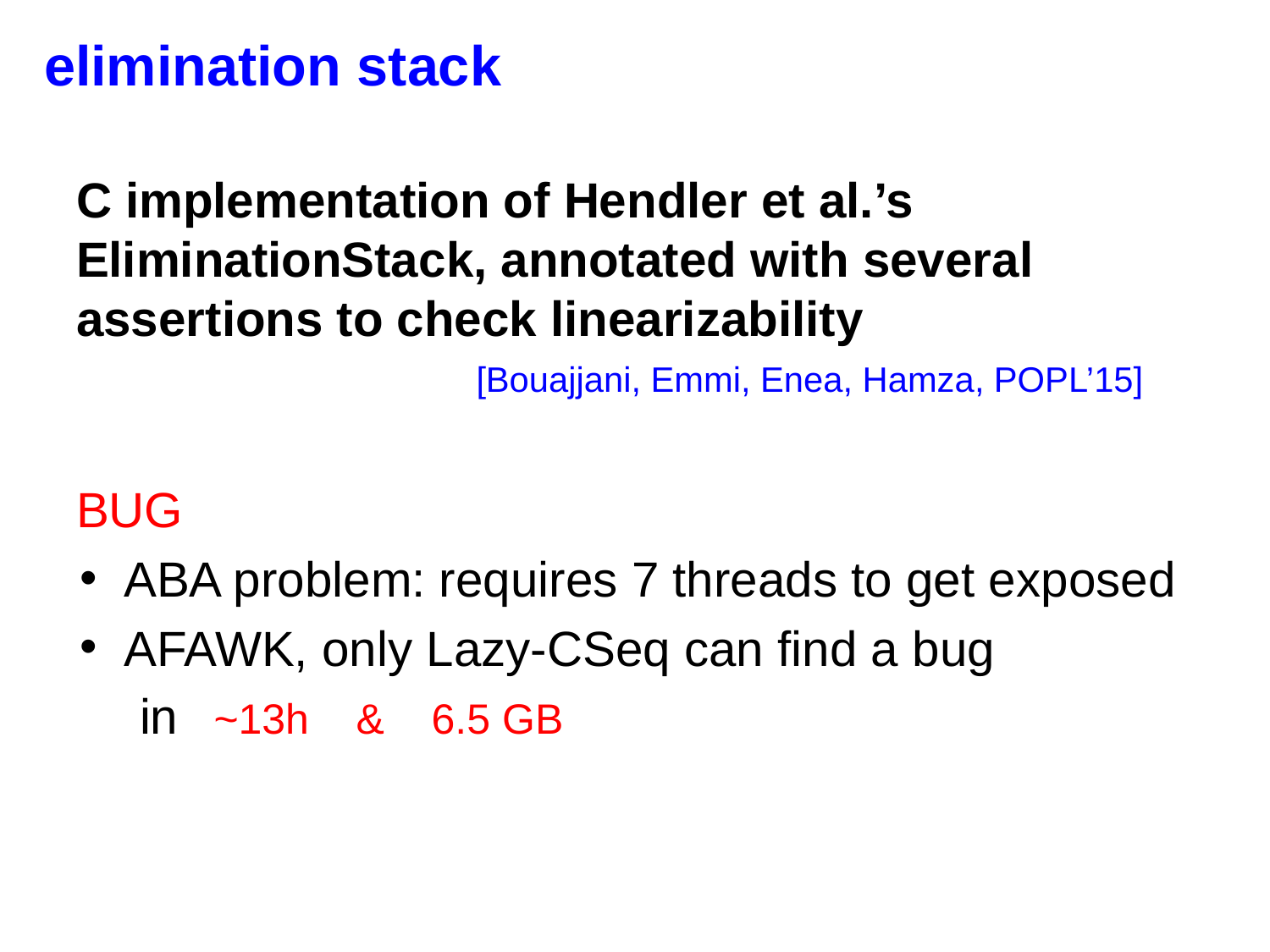

# elimination stack
C implementation of Hendler et al.’s EliminationStack, annotated with several assertions to check linearizability
     		               [Bouajjani, Emmi, Enea, Hamza, POPL’15]

BUG
ABA problem: requires 7 threads to get exposed
AFAWK, only Lazy-CSeq can find a bug
in   ~13h    &    6.5 GB